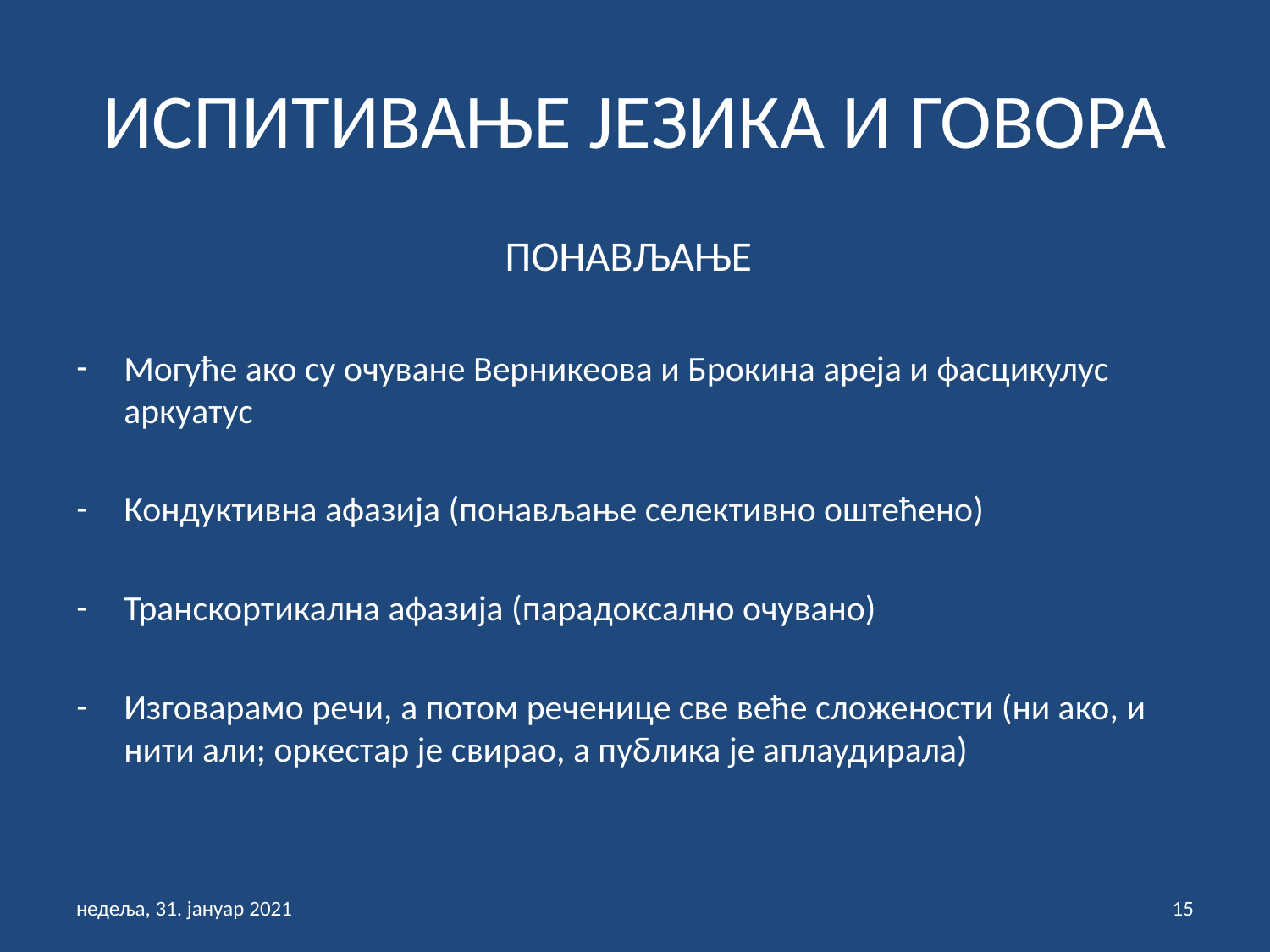

# ИСПИТИВАЊЕ ЈЕЗИКА И ГОВОРА
                                             ПОНАВЉАЊЕ

Могуће ако су очуване Верникеова и Брокина ареја и фасцикулус аркуатус

Кондуктивна афазија (понављање селективно оштећено)

Транскортикална афазија (парадоксално очувано)

Изговарамо речи, а потом реченице све веће сложености (ни ако, и нити али; оркестар је свирао, а публика је аплаудирала)
недеља, 31. јануар 2021
15